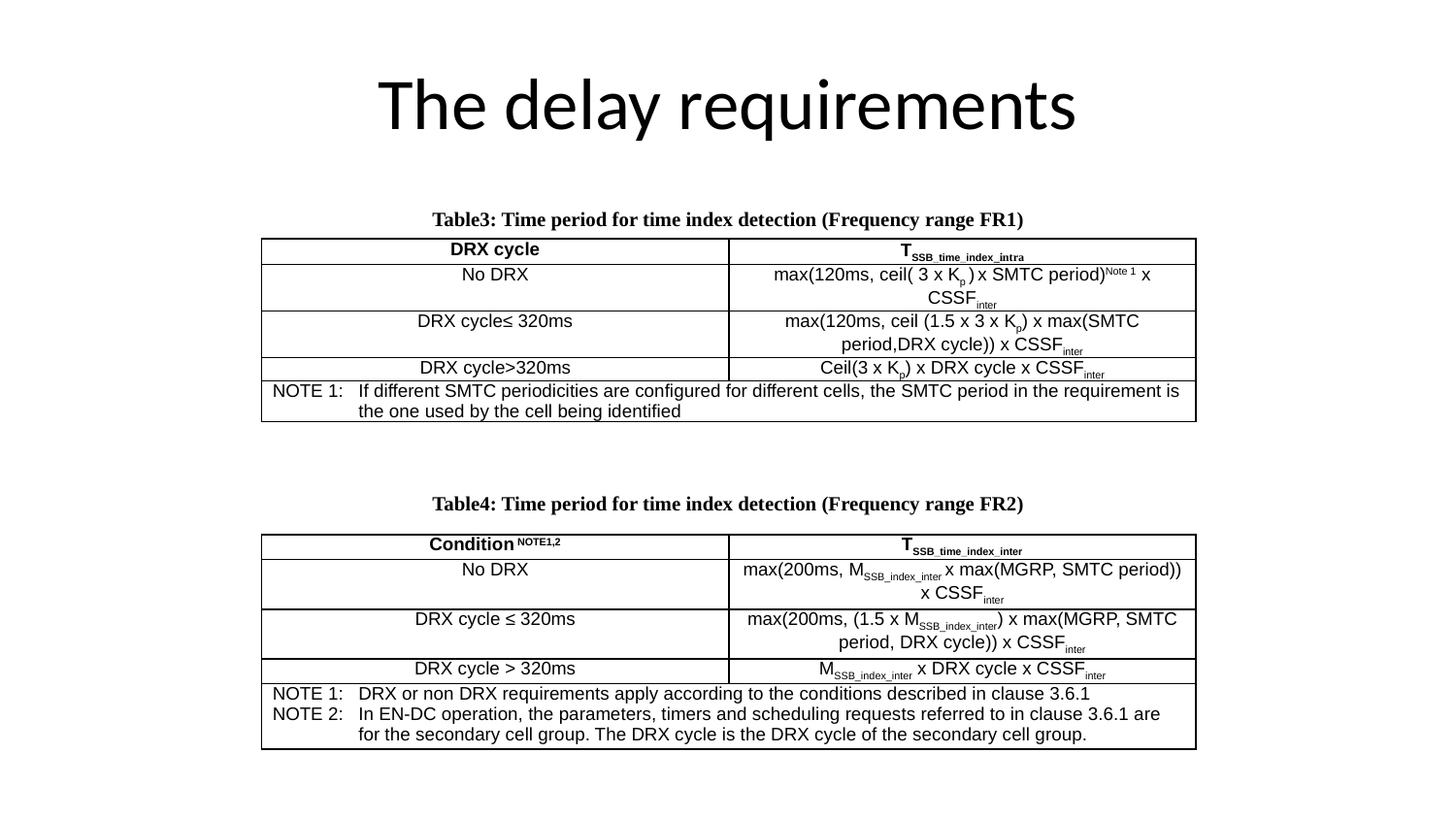

# The delay requirements
Table3: Time period for time index detection (Frequency range FR1)
| DRX cycle | TSSB\_time\_index\_intra |
| --- | --- |
| No DRX | max(120ms, ceil( 3 x Kp ) x SMTC period)Note 1 x CSSFinter |
| DRX cycle≤ 320ms | max(120ms, ceil (1.5 x 3 x Kp) x max(SMTC period,DRX cycle)) x CSSFinter |
| DRX cycle>320ms | Ceil(3 x Kp) x DRX cycle x CSSFinter |
| NOTE 1: If different SMTC periodicities are configured for different cells, the SMTC period in the requirement is the one used by the cell being identified |  |
Table4: Time period for time index detection (Frequency range FR2)
| Condition NOTE1,2 | TSSB\_time\_index\_inter |
| --- | --- |
| No DRX | max(200ms, MSSB\_index\_inter x max(MGRP, SMTC period)) x CSSFinter |
| DRX cycle ≤ 320ms | max(200ms, (1.5 x MSSB\_index\_inter) x max(MGRP, SMTC period, DRX cycle)) x CSSFinter |
| DRX cycle > 320ms | MSSB\_index\_inter x DRX cycle x CSSFinter |
| NOTE 1: DRX or non DRX requirements apply according to the conditions described in clause 3.6.1 NOTE 2: In EN-DC operation, the parameters, timers and scheduling requests referred to in clause 3.6.1 are for the secondary cell group. The DRX cycle is the DRX cycle of the secondary cell group. |  |